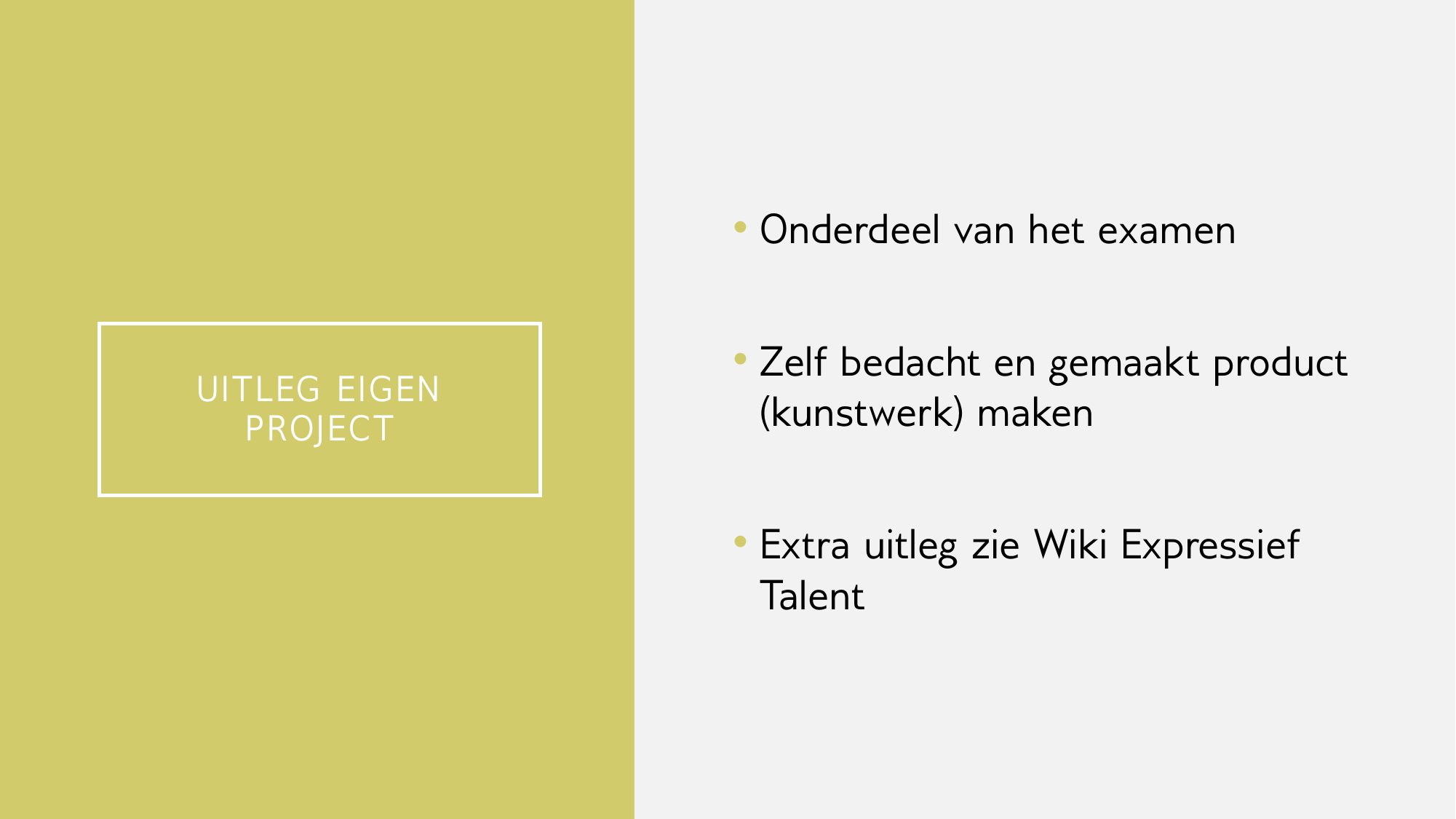

Onderdeel van het examen

Zelf bedacht en gemaakt product (kunstwerk) maken

Extra uitleg zie Wiki Expressief Talent
# Uitleg eigen project